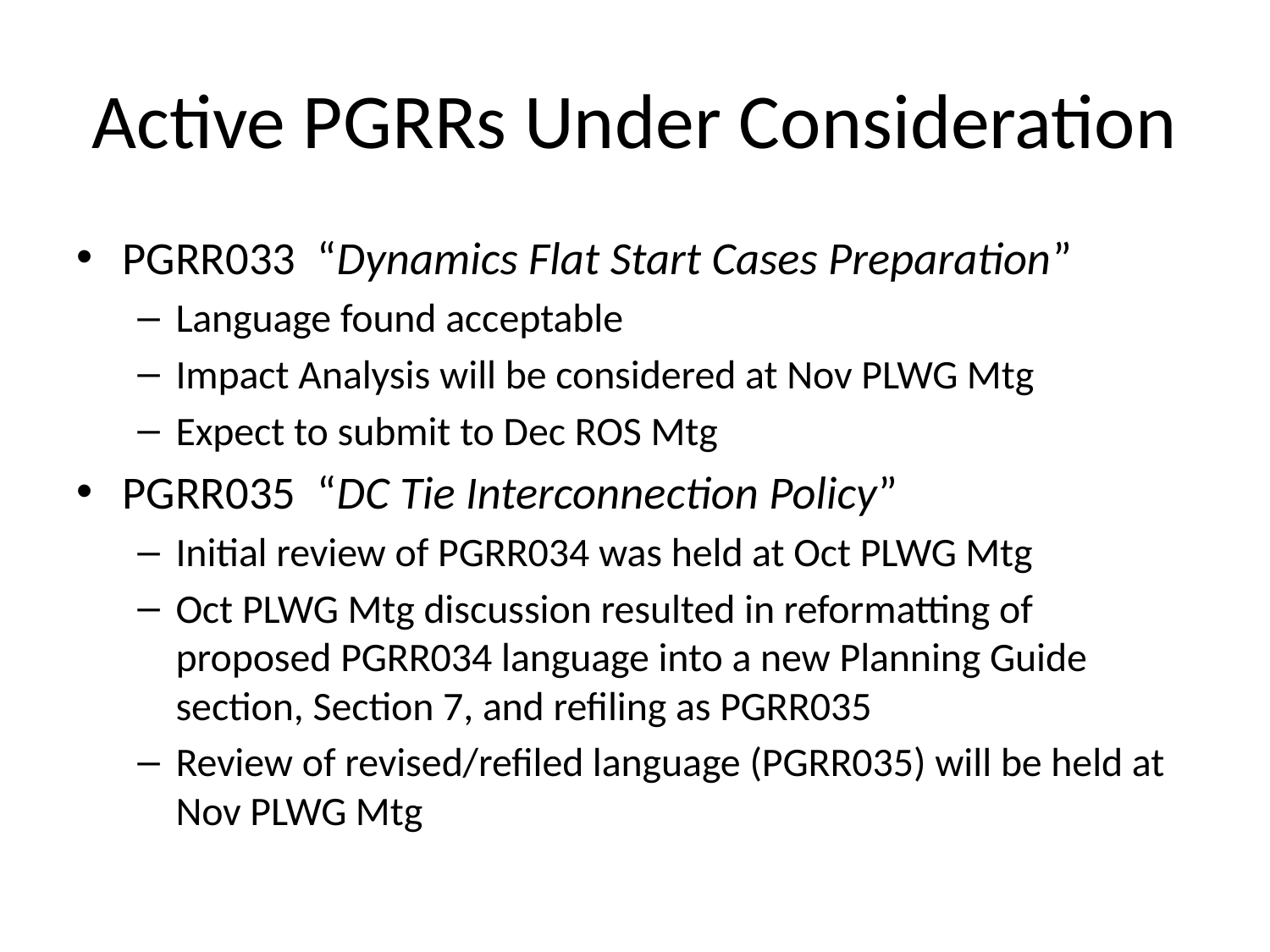

# Active PGRRs Under Consideration
PGRR033  “Dynamics Flat Start Cases Preparation”
Language found acceptable
Impact Analysis will be considered at Nov PLWG Mtg
Expect to submit to Dec ROS Mtg
PGRR035  “DC Tie Interconnection Policy”
Initial review of PGRR034 was held at Oct PLWG Mtg
Oct PLWG Mtg discussion resulted in reformatting of proposed PGRR034 language into a new Planning Guide section, Section 7, and refiling as PGRR035
Review of revised/refiled language (PGRR035) will be held at Nov PLWG Mtg